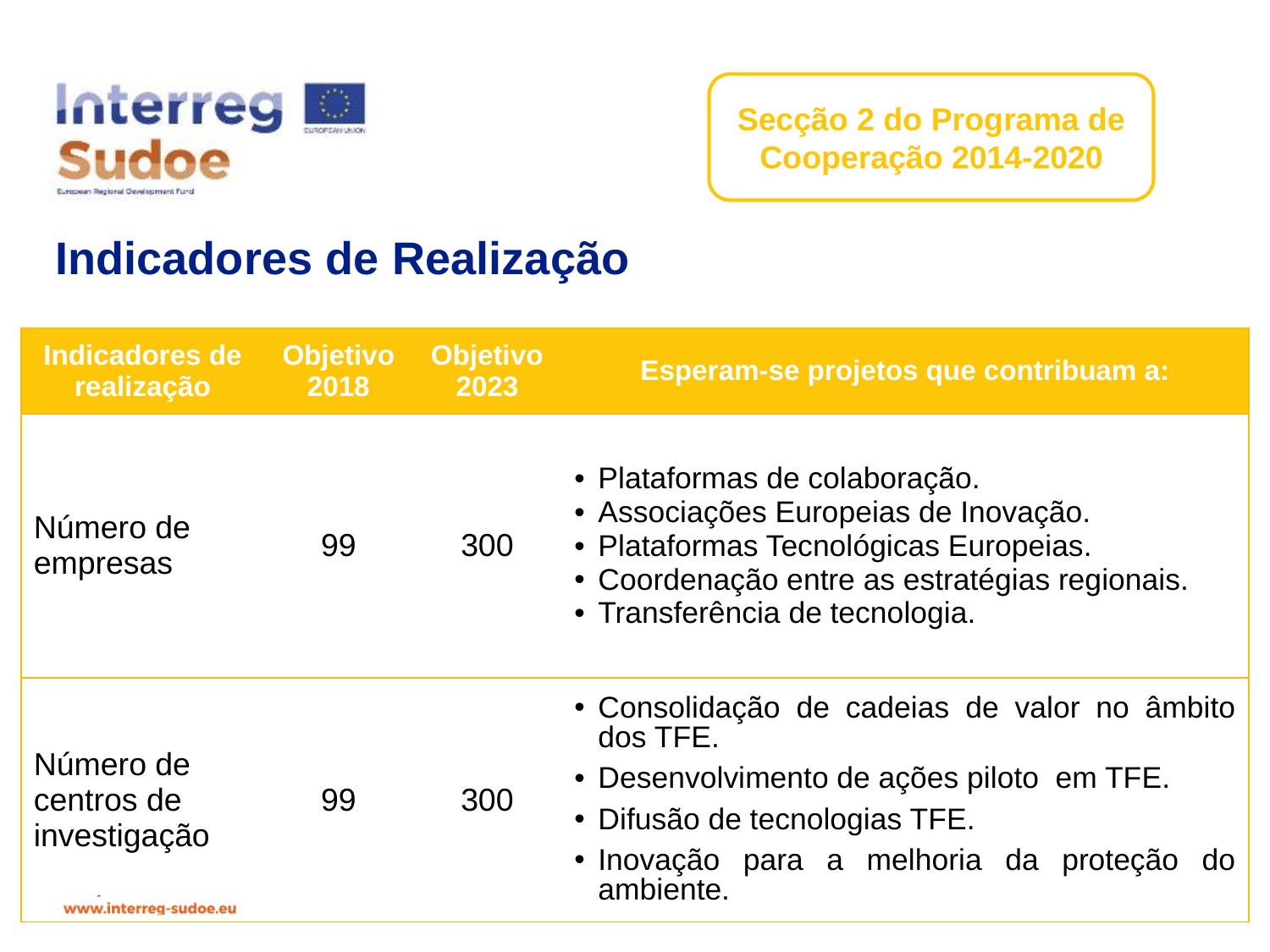

Secção 2 do Programa de Cooperação 2014-2020
# Indicadores de Realização
| Indicadores de realização | Objetivo 2018 | Objetivo 2023 | Esperam-se projetos que contribuam a: |
| --- | --- | --- | --- |
| Número de empresas | 99 | 300 | Plataformas de colaboração. Associações Europeias de Inovação. Plataformas Tecnológicas Europeias. Coordenação entre as estratégias regionais. Transferência de tecnologia. |
| Número de centros de investigação | 99 | 300 | Consolidação de cadeias de valor no âmbito dos TFE. Desenvolvimento de ações piloto em TFE. Difusão de tecnologias TFE. Inovação para a melhoria da proteção do ambiente. |